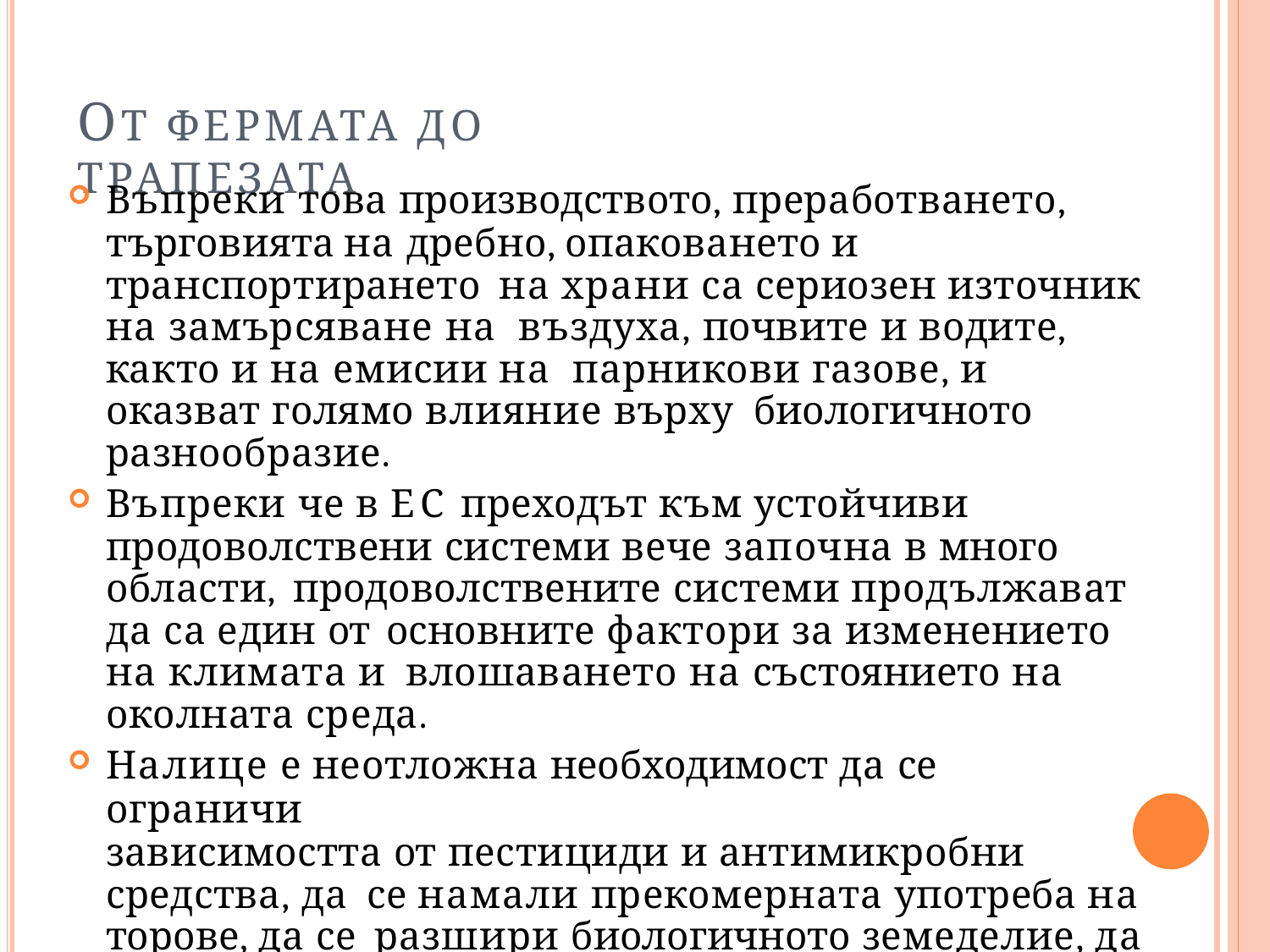

# ОТ ФЕРМАТА ДО ТРАПЕЗАТА
Въпреки това производството, преработването,
търговията на дребно, опаковането и транспортирането  на храни са сериозен източник на замърсяване на  въздуха, почвите и водите, както и на емисии на  парникови газове, и оказват голямо влияние върху  биологичното разнообразие.
Въпреки че в ЕС преходът към устойчиви
продоволствени системи вече започна в много области,  продоволствените системи продължават да са един от  основните фактори за изменението на климата и  влошаването на състоянието на околната среда.
Налице е неотложна необходимост да се ограничи
зависимостта от пестициди и антимикробни средства, да  се намали прекомерната употреба на торове, да се  разшири биологичното земеделие, да се подобри  хуманното отношение към животните и да се  възстановява биологичното разнообразие.